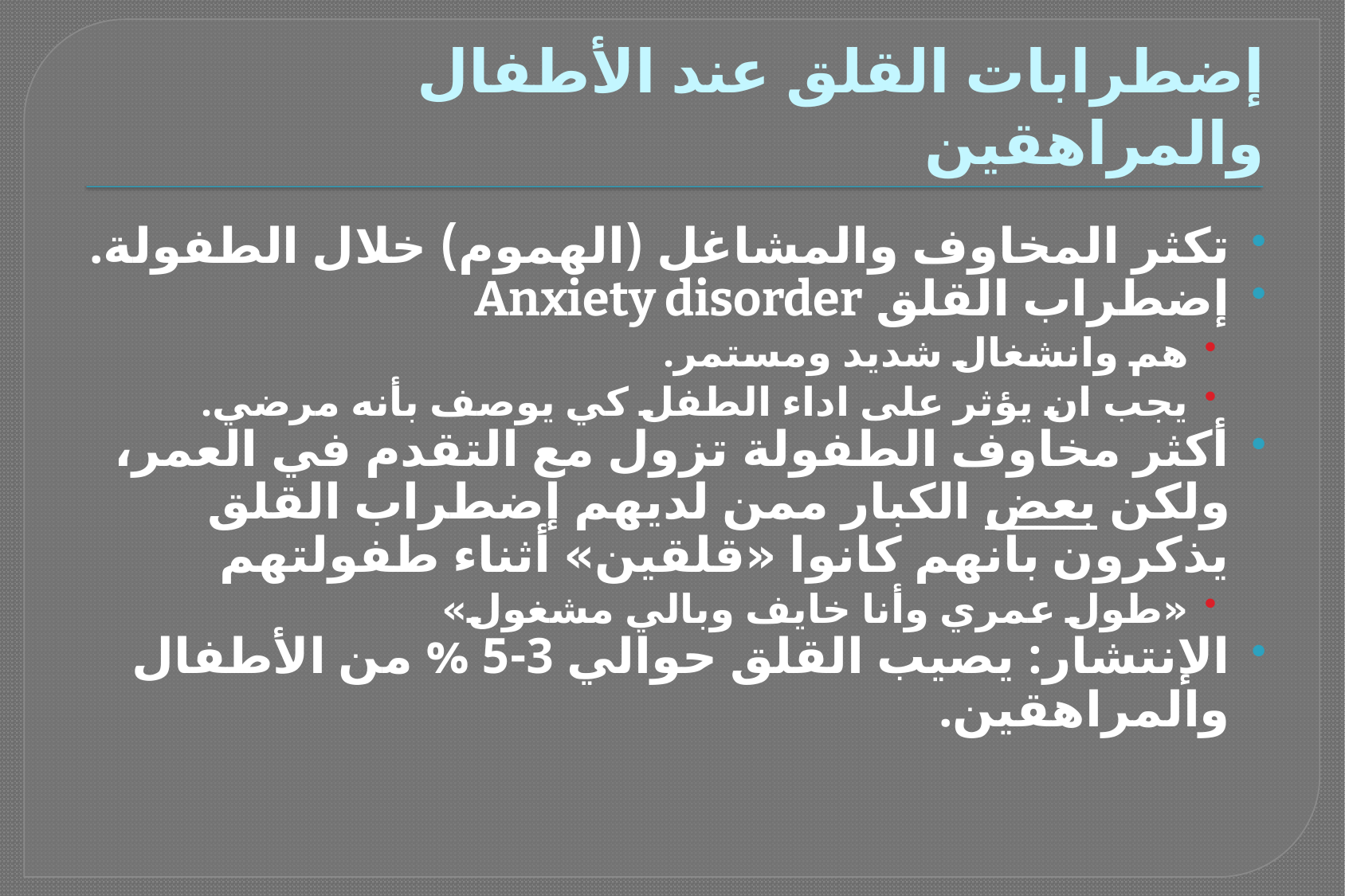

# إضطرابات القلق عند الأطفال والمراهقين
تكثر المخاوف والمشاغل (الهموم) خلال الطفولة.
إضطراب القلق Anxiety disorder
هم وانشغال شديد ومستمر.
يجب ان يؤثر على اداء الطفل كي يوصف بأنه مرضي.
أكثر مخاوف الطفولة تزول مع التقدم في العمر، ولكن بعض الكبار ممن لديهم إضطراب القلق يذكرون بانهم كانوا «قلقين» أثناء طفولتهم
«طول عمري وأنا خايف وبالي مشغول»
الإنتشار: يصيب القلق حوالي 3-5 % من الأطفال والمراهقين.